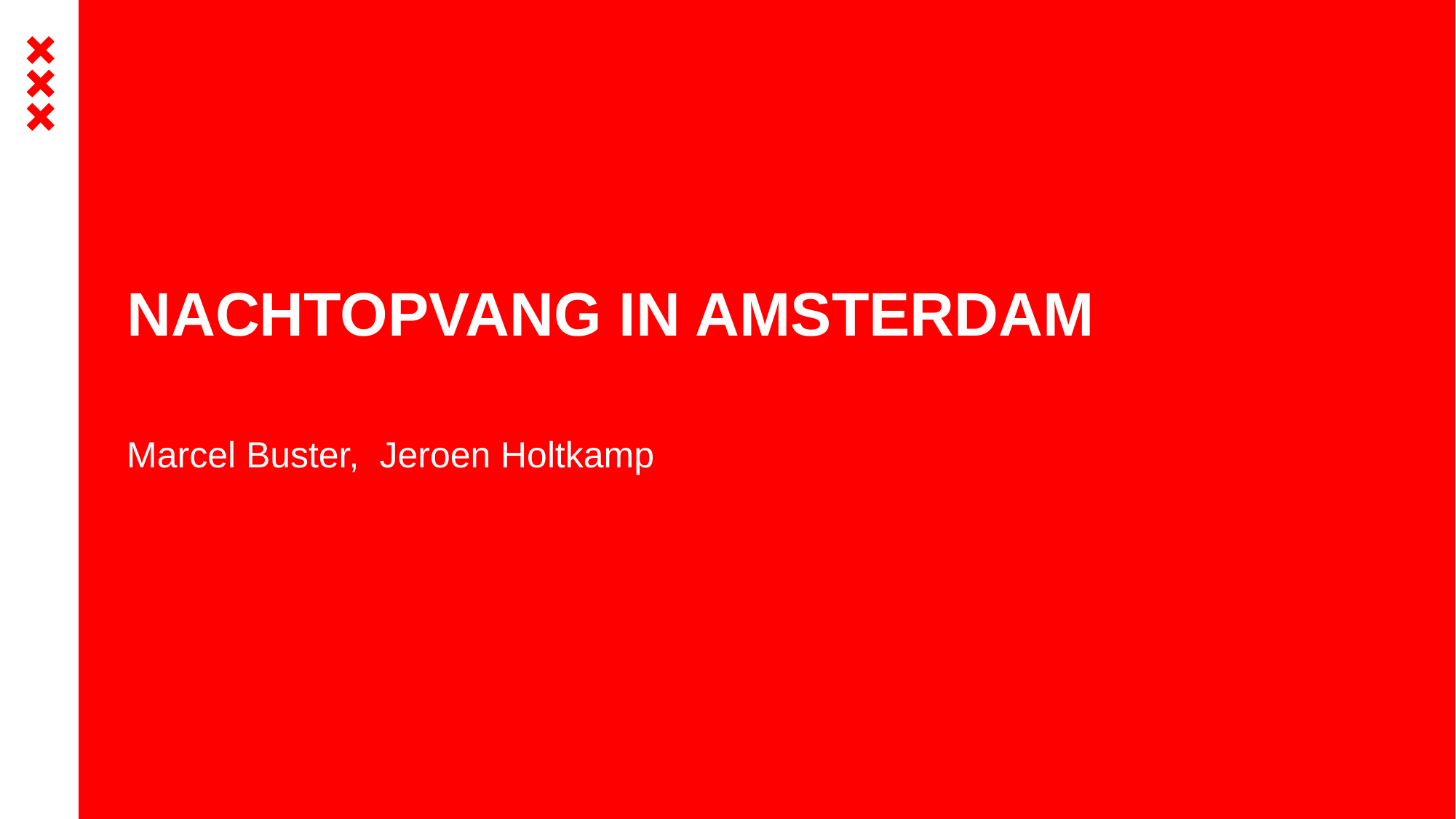

# Nachtopvang in Amsterdam
Marcel Buster,  Jeroen Holtkamp